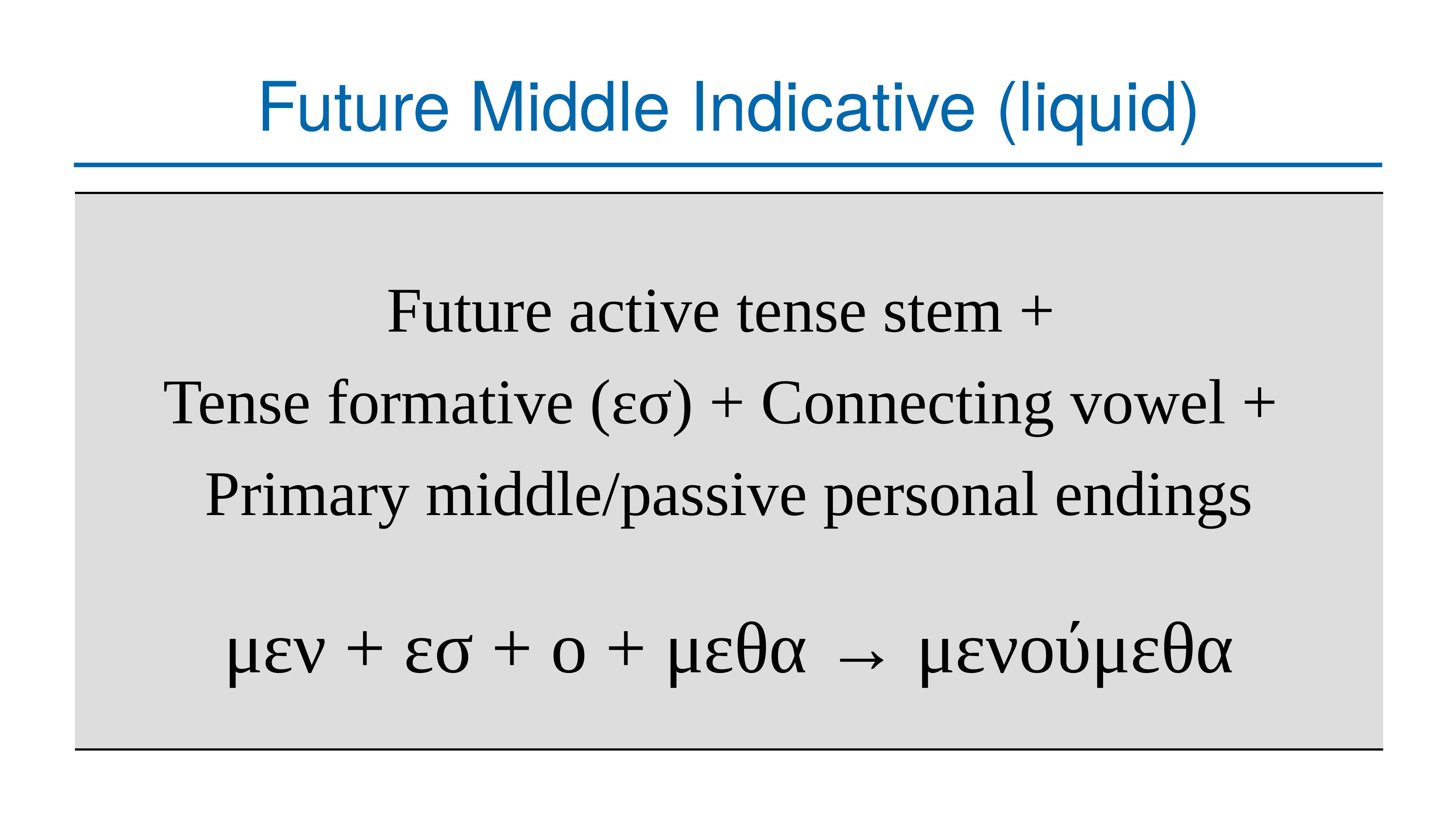

# Future Middle Indicative (liquid)
| Future active tense stem + Tense formative (εσ) + Connecting vowel + Primary middle/passive personal endings μεν + εσ + ο + μεθα → μενούμεθα |
| --- |